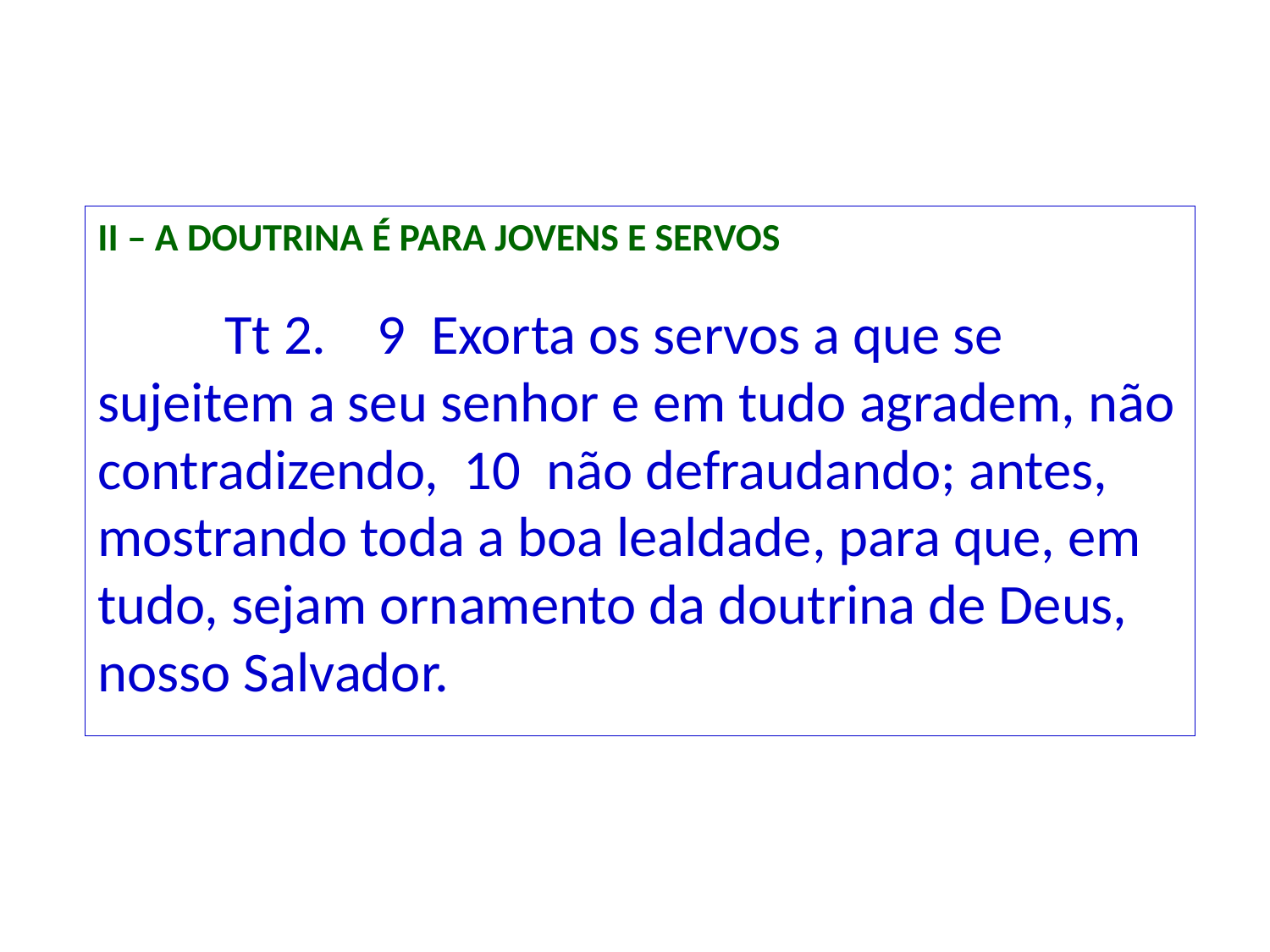

II – A DOUTRINA É PARA JOVENS E SERVOS

	Tt 2.    9  Exorta os servos a que se sujeitem a seu senhor e em tudo agradem, não contradizendo,  10  não defraudando; antes, mostrando toda a boa lealdade, para que, em tudo, sejam ornamento da doutrina de Deus, nosso Salvador.